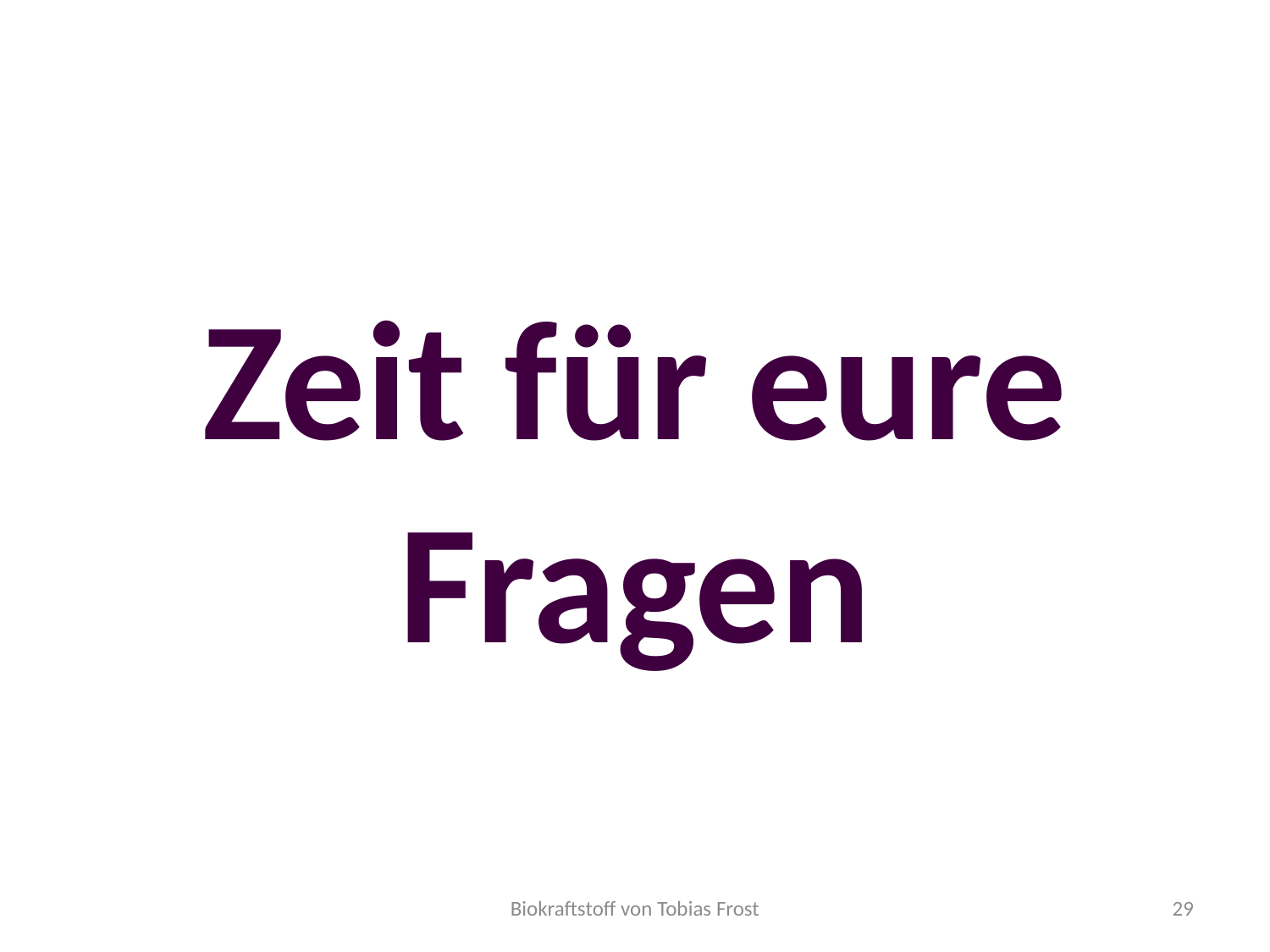

Zeit für eure Fragen
Biokraftstoff von Tobias Frost
29